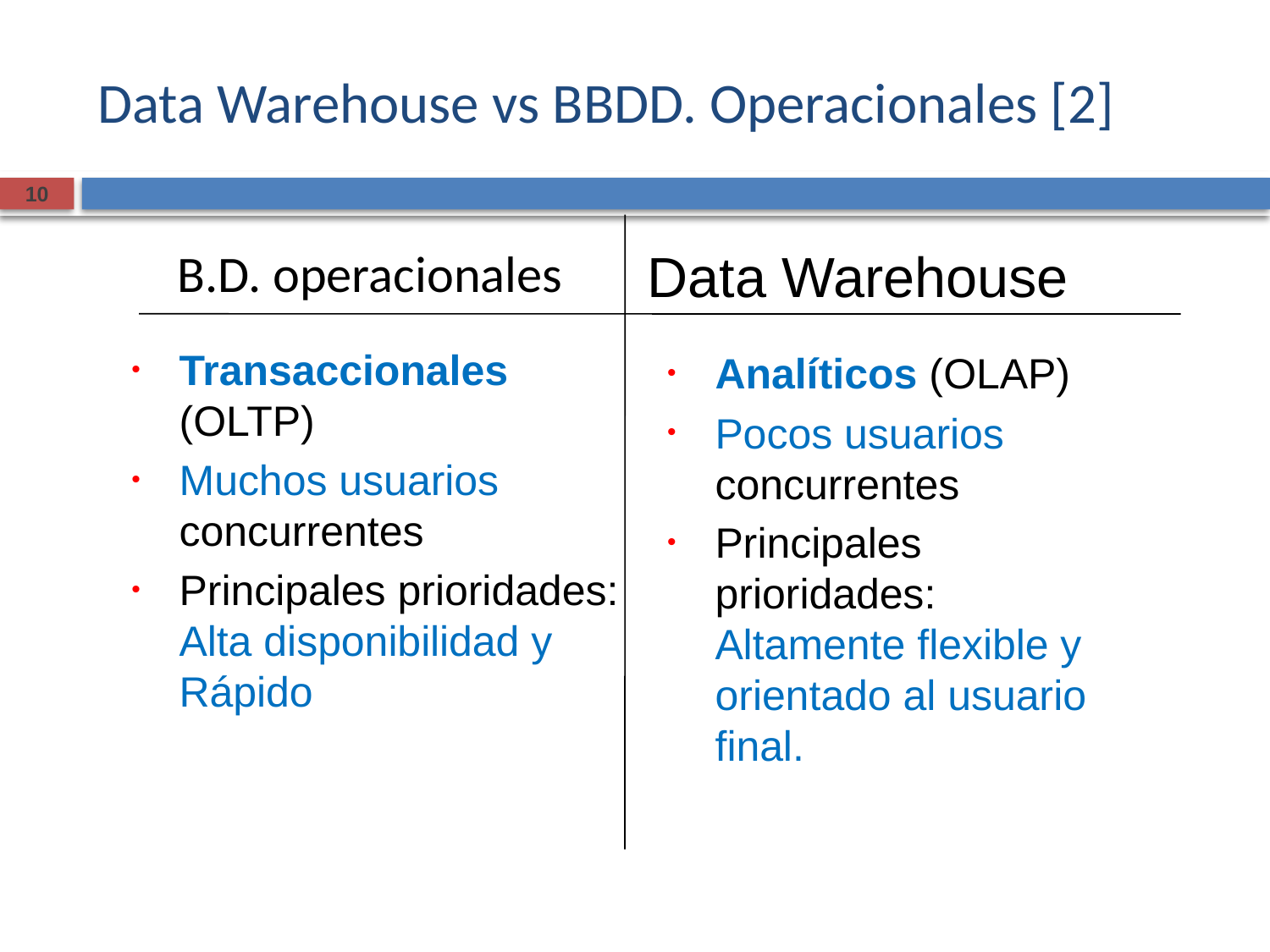

# Data Warehouse vs BBDD. Operacionales [2]
B.D. operacionales
Data Warehouse
Transaccionales (OLTP)
Muchos usuarios concurrentes
Principales prioridades: Alta disponibilidad y Rápido
Analíticos (OLAP)
Pocos usuarios concurrentes
Principales prioridades: Altamente flexible y orientado al usuario final.
10